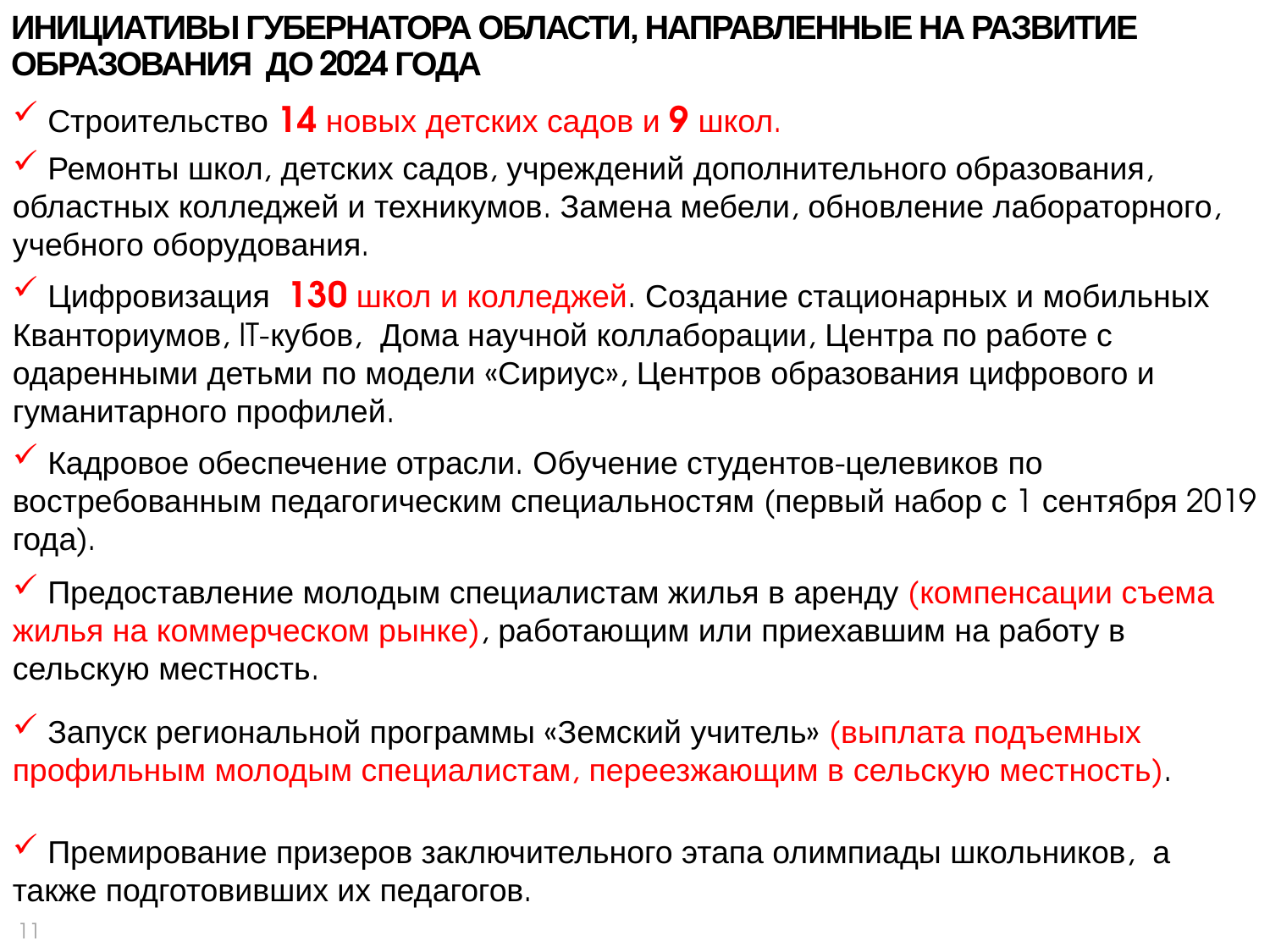

Инициативы Губернатора области, направленные на развитие образования  до 2024 года
 Строительство 14 новых детских садов и 9 школ.
 Ремонты школ, детских садов, учреждений дополнительного образования, областных колледжей и техникумов. Замена мебели, обновление лабораторного, учебного оборудования.
 Цифровизация  130 школ и колледжей. Создание стационарных и мобильных Кванториумов, IT-кубов,  Дома научной коллаборации, Центра по работе с одаренными детьми по модели «Сириус», Центров образования цифрового и гуманитарного профилей.
 Кадровое обеспечение отрасли. Обучение студентов-целевиков по востребованным педагогическим специальностям (первый набор с 1 сентября 2019 года).
 Предоставление молодым специалистам жилья в аренду (компенсации съема жилья на коммерческом рынке), работающим или приехавшим на работу в сельскую местность.
 Запуск региональной программы «Земский учитель» (выплата подъемных профильным молодым специалистам, переезжающим в сельскую местность).
 Премирование призеров заключительного этапа олимпиады школьников,  а также подготовивших их педагогов.
11